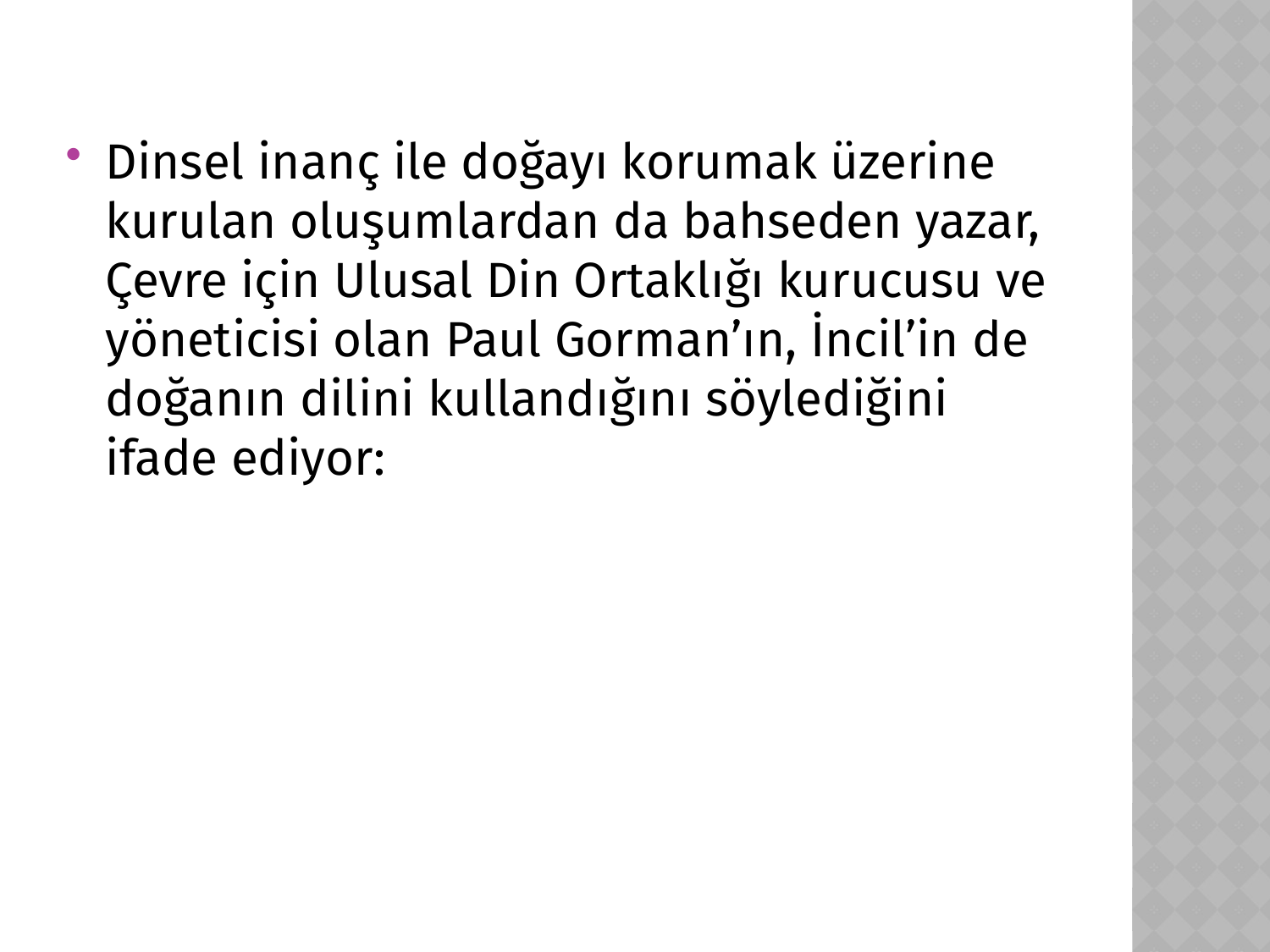

Dinsel inanç ile doğayı korumak üzerine kurulan oluşumlardan da bahseden yazar, Çevre için Ulusal Din Ortaklığı kurucusu ve yöneticisi olan Paul Gorman’ın, İncil’in de doğanın dilini kullandığını söylediğini ifade ediyor: